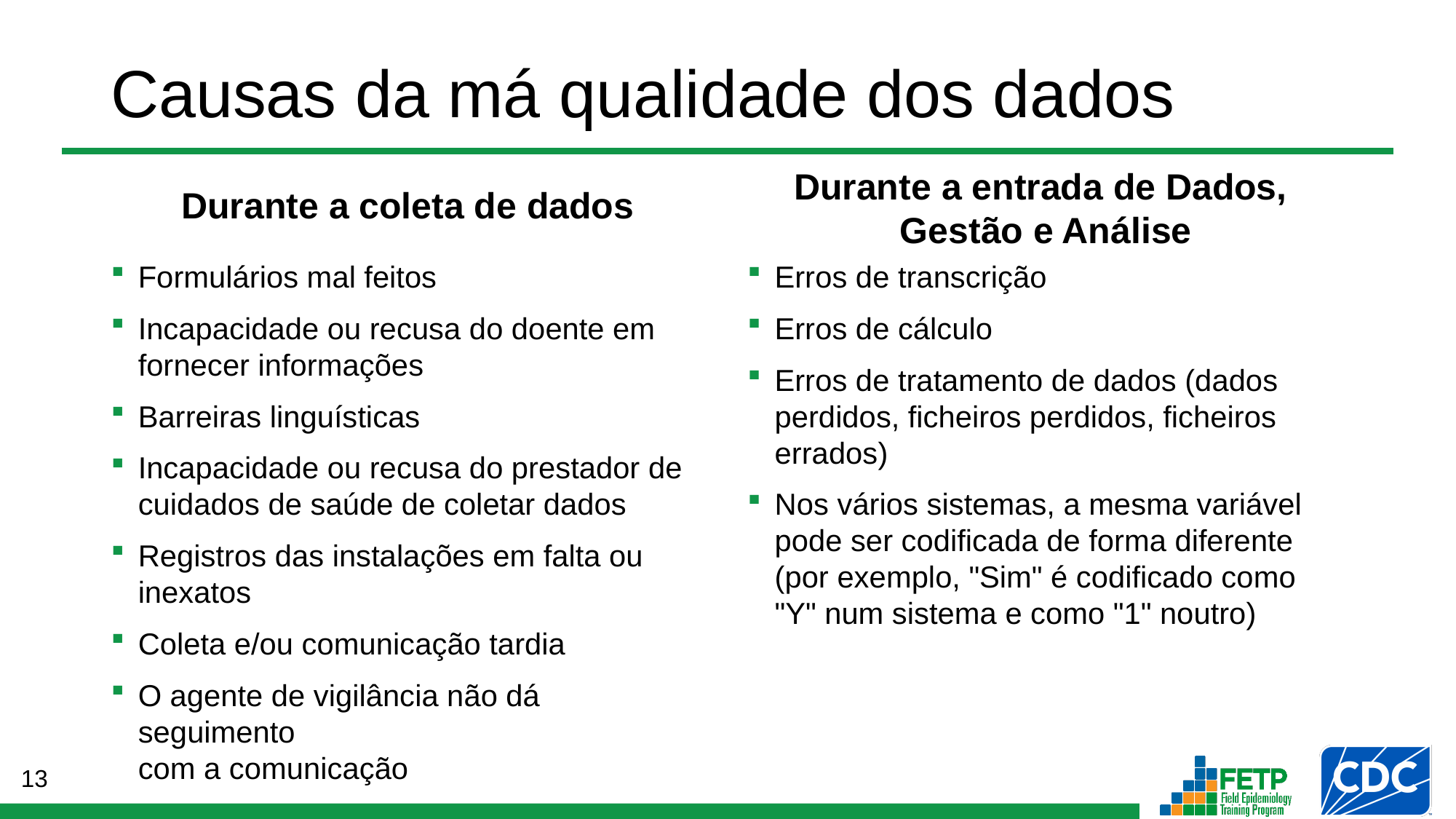

Causas da má qualidade dos dados
Durante a coleta de dados
Durante a entrada de Dados,
Gestão e Análise
Formulários mal feitos
Incapacidade ou recusa do doente em
fornecer informações
Barreiras linguísticas
Incapacidade ou recusa do prestador de cuidados de saúde de coletar dados
Registros das instalações em falta ou inexatos
Coleta e/ou comunicação tardia
O agente de vigilância não dá seguimento
com a comunicação

Erros de transcrição
Erros de cálculo
Erros de tratamento de dados (dados perdidos, ficheiros perdidos, ficheiros errados)
Nos vários sistemas, a mesma variável pode ser codificada de forma diferente (por exemplo, "Sim" é codificado como "Y" num sistema e como "1" noutro)